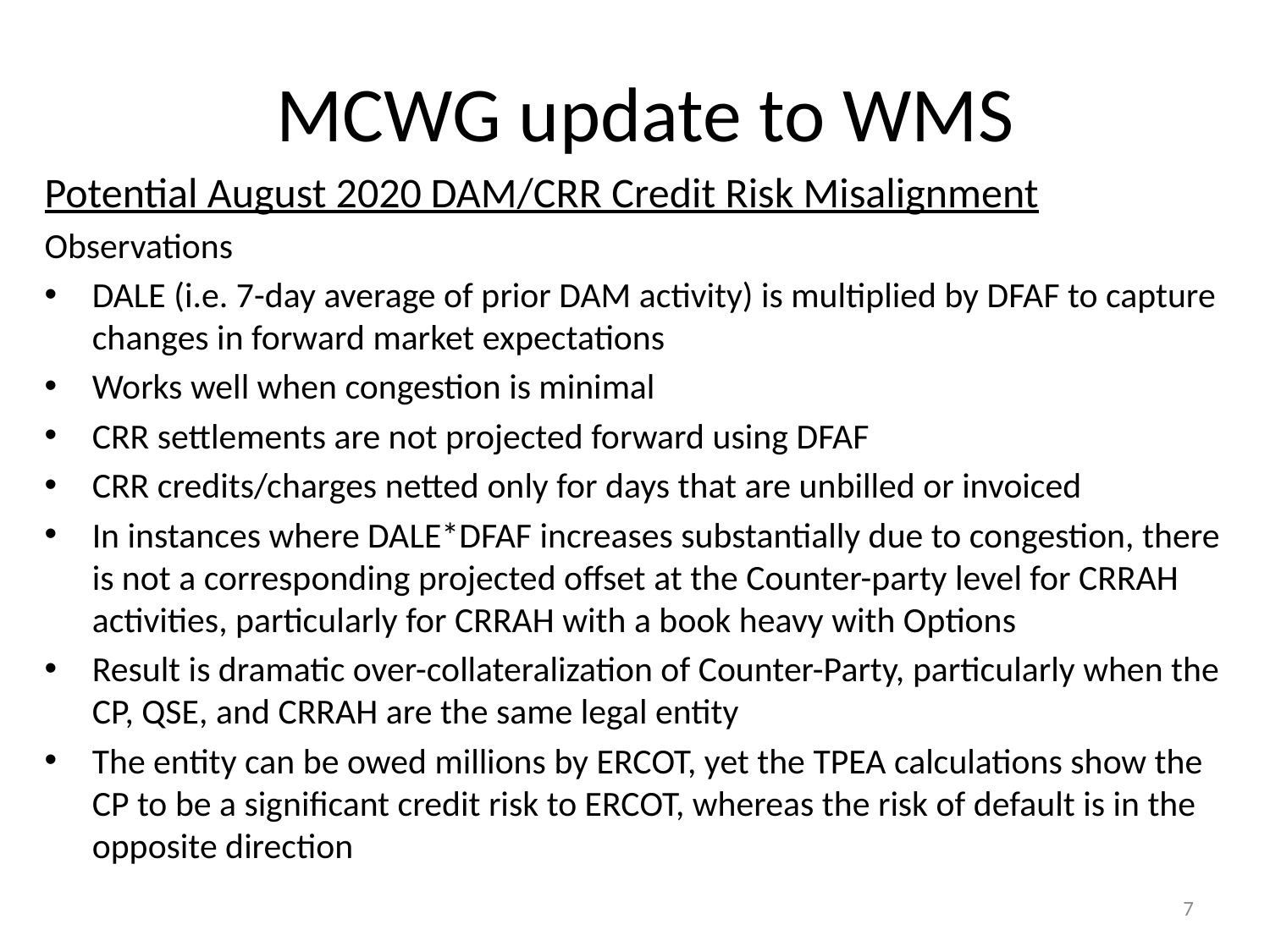

# MCWG update to WMS
Potential August 2020 DAM/CRR Credit Risk Misalignment
Observations
DALE (i.e. 7-day average of prior DAM activity) is multiplied by DFAF to capture changes in forward market expectations
Works well when congestion is minimal
CRR settlements are not projected forward using DFAF
CRR credits/charges netted only for days that are unbilled or invoiced
In instances where DALE*DFAF increases substantially due to congestion, there is not a corresponding projected offset at the Counter-party level for CRRAH activities, particularly for CRRAH with a book heavy with Options
Result is dramatic over-collateralization of Counter-Party, particularly when the CP, QSE, and CRRAH are the same legal entity
The entity can be owed millions by ERCOT, yet the TPEA calculations show the CP to be a significant credit risk to ERCOT, whereas the risk of default is in the opposite direction
7